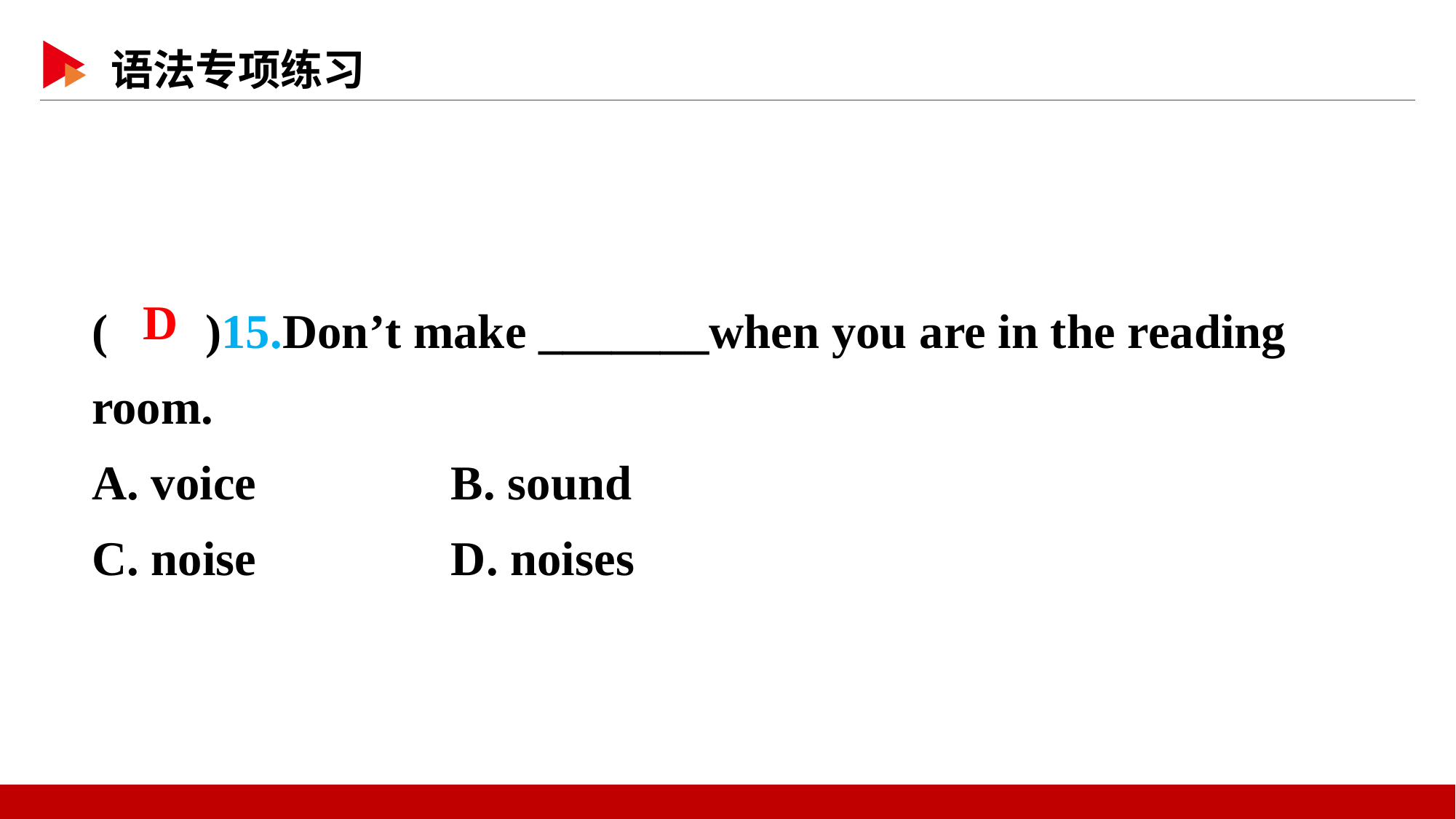

(        )15.Don’t make _______when you are in the reading room.
A. voice                B. sound
C. noise                D. noises
   D